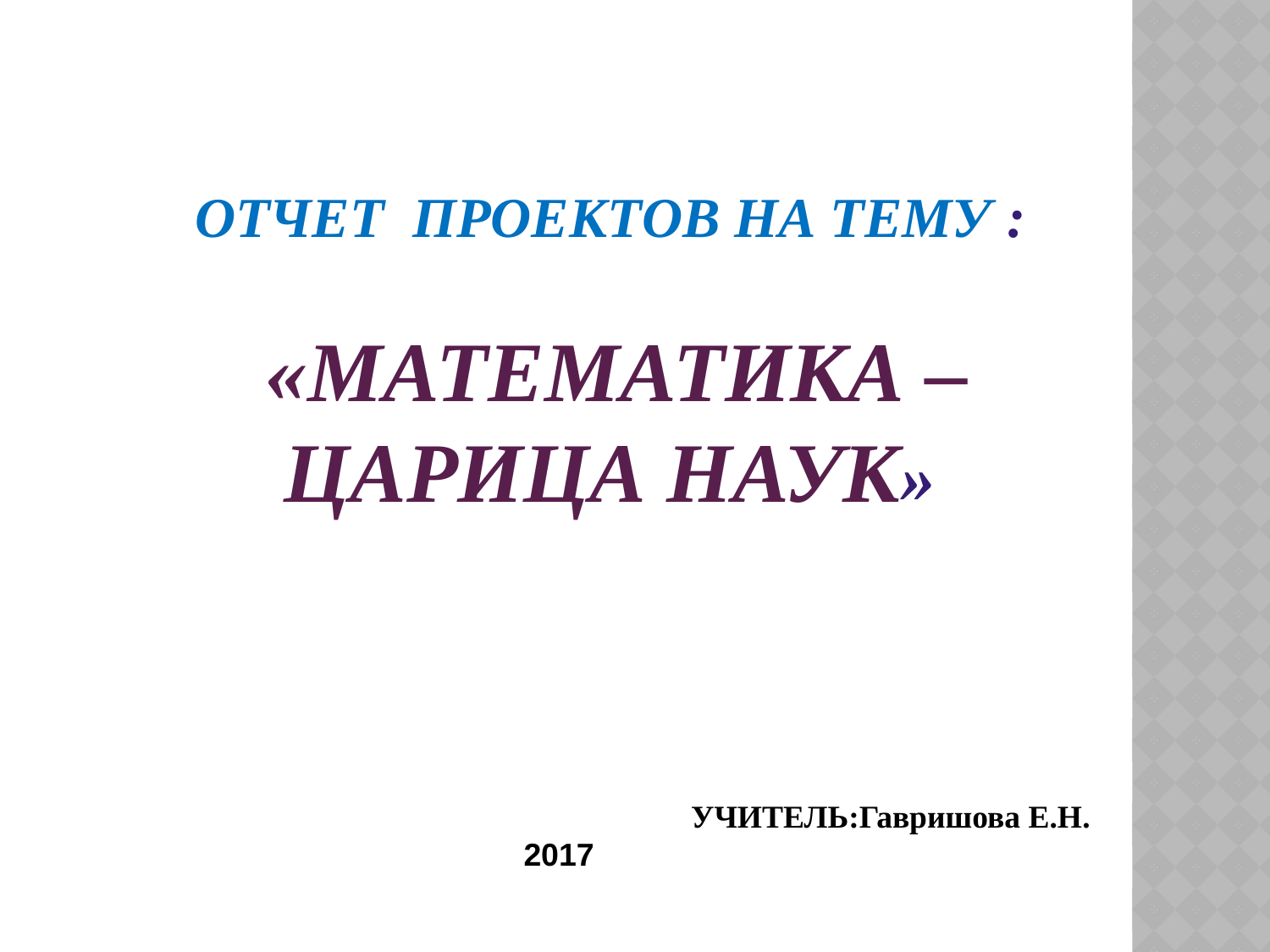

ОТЧЕТ  ПРОЕКТОВ НА ТЕМУ :

 «МАТЕМАТИКА –
ЦАРИЦА НАУК»

УЧИТЕЛЬ:Гавришова Е.Н.
2017